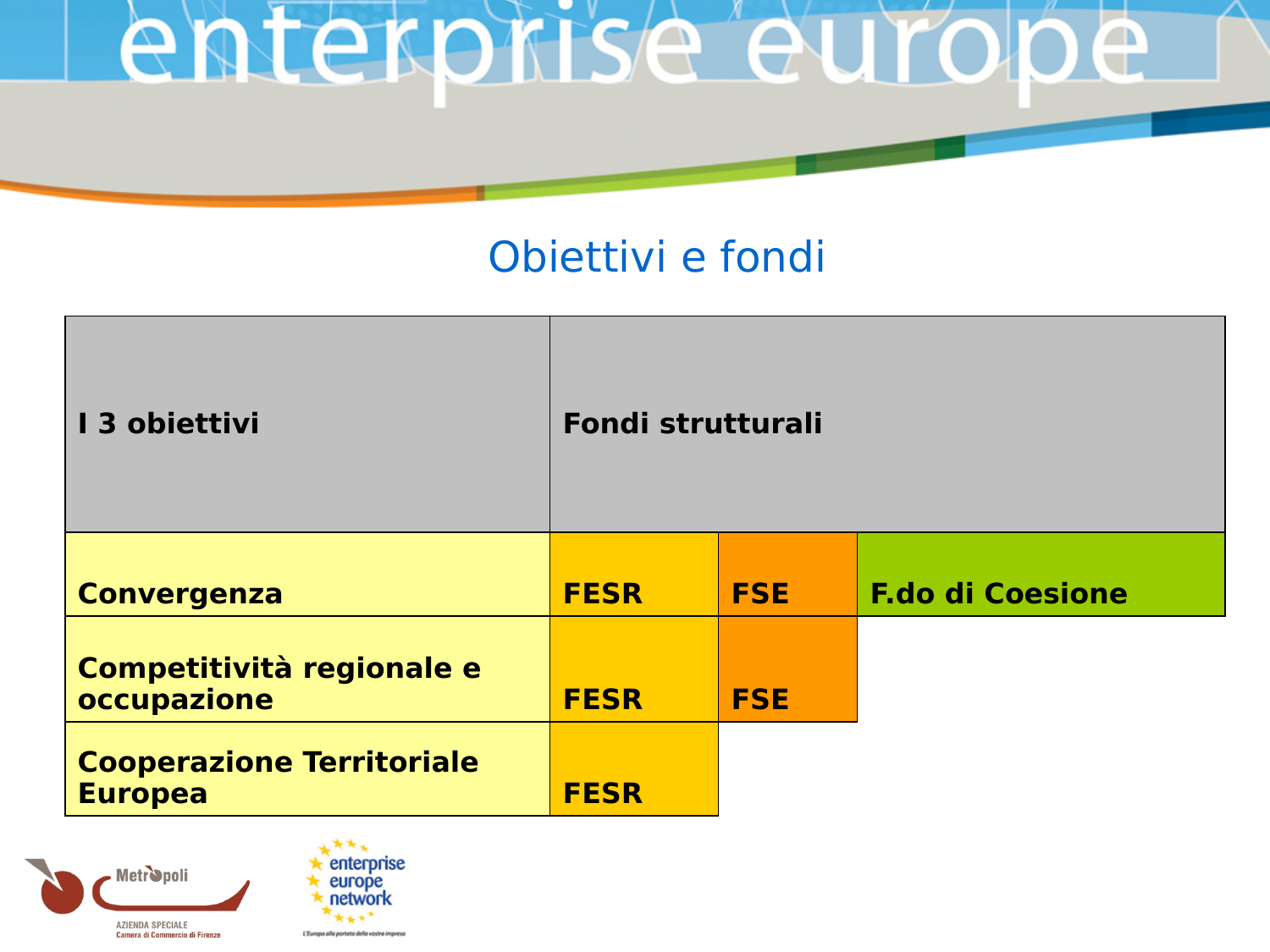

Obiettivi e fondi
| I 3 obiettivi | Fondi strutturali |  |  |
| --- | --- | --- | --- |
| Convergenza | FESR | FSE | F.do di Coesione |
| Competitività regionale e occupazione | FESR | FSE |  |
| Cooperazione Territoriale Europea | FESR |  |  |